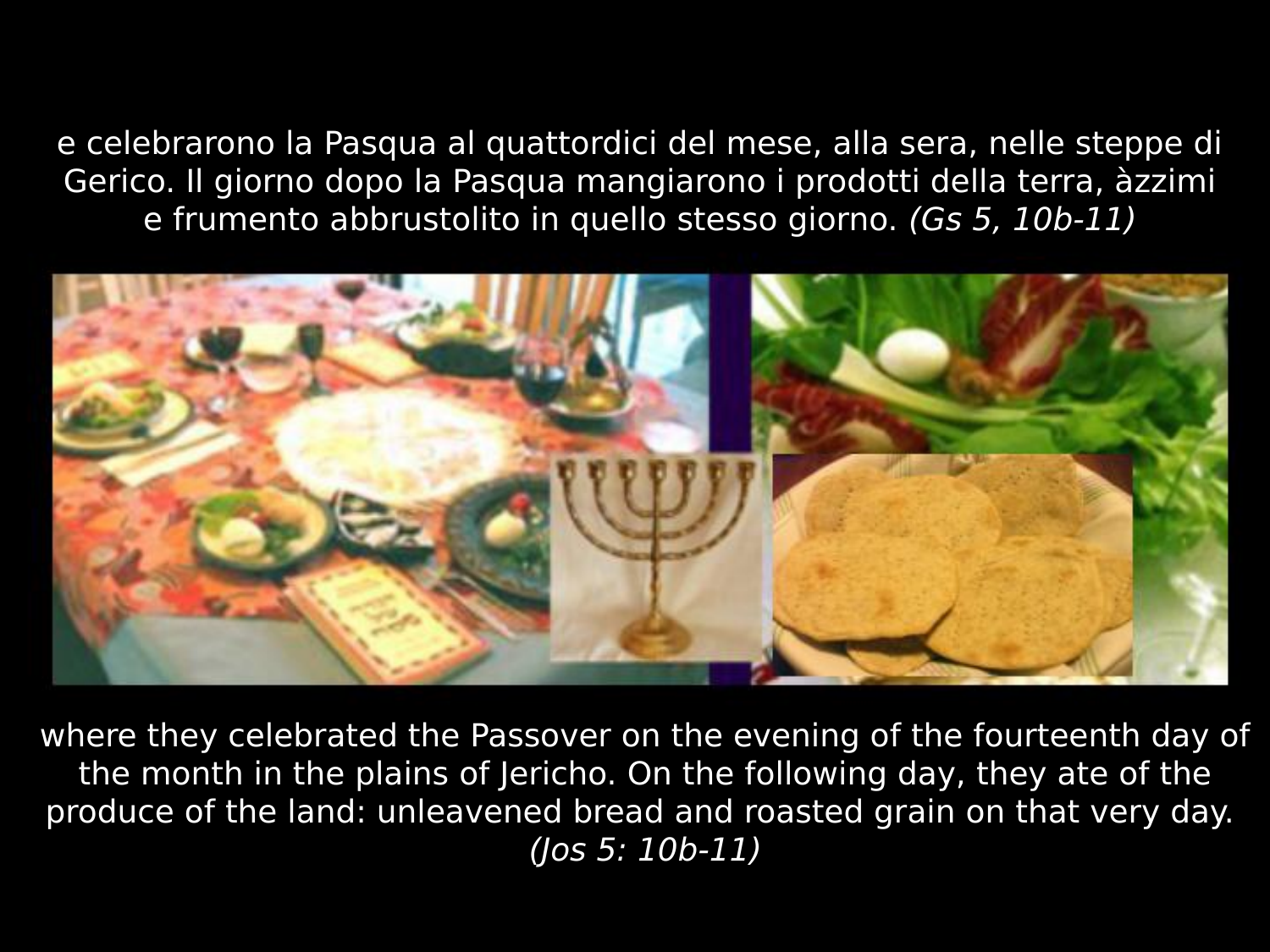

#
e celebrarono la Pasqua al quattordici del mese, alla sera, nelle steppe di Gerico. Il giorno dopo la Pasqua mangiarono i prodotti della terra, àzzimi e frumento abbrustolito in quello stesso giorno. (Gs 5, 10b-11)
where they celebrated the Passover on the evening of the fourteenth day of the month in the plains of Jericho. On the following day, they ate of the produce of the land: unleavened bread and roasted grain on that very day.  (Jos 5: 10b-11)